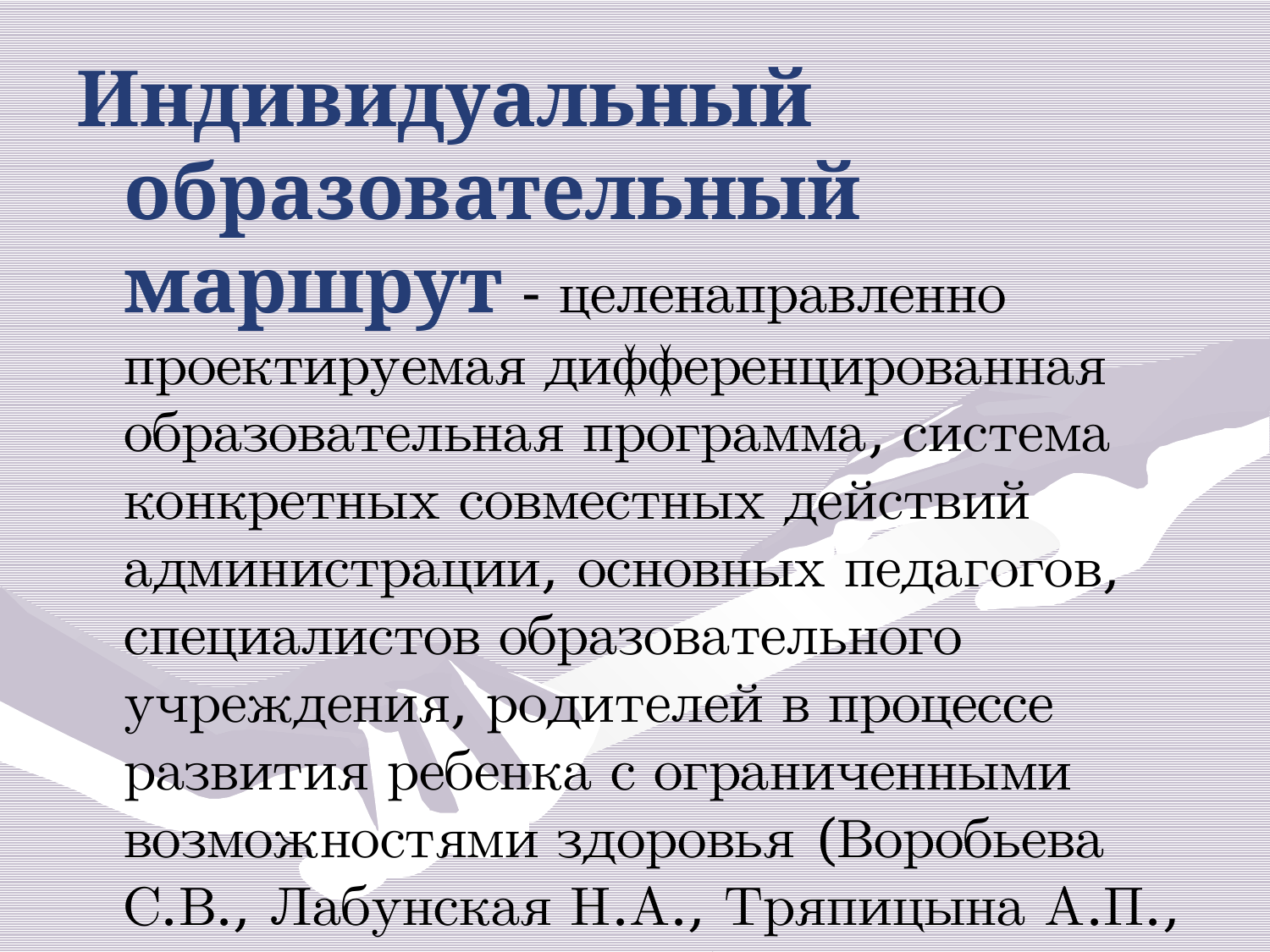

# Индивидуальный образовательный маршрут - целенаправленно проектируемая дифференцированная образовательная программа, система конкретных совместных действий администрации, основных педагогов, специалистов образовательного учреждения, родителей в процессе развития ребенка с ограниченными возможностями здоровья (Воробьева С.В., Лабунская Н.А., Тряпицына А.П., Тимофеева Ю.Ф. и др.).